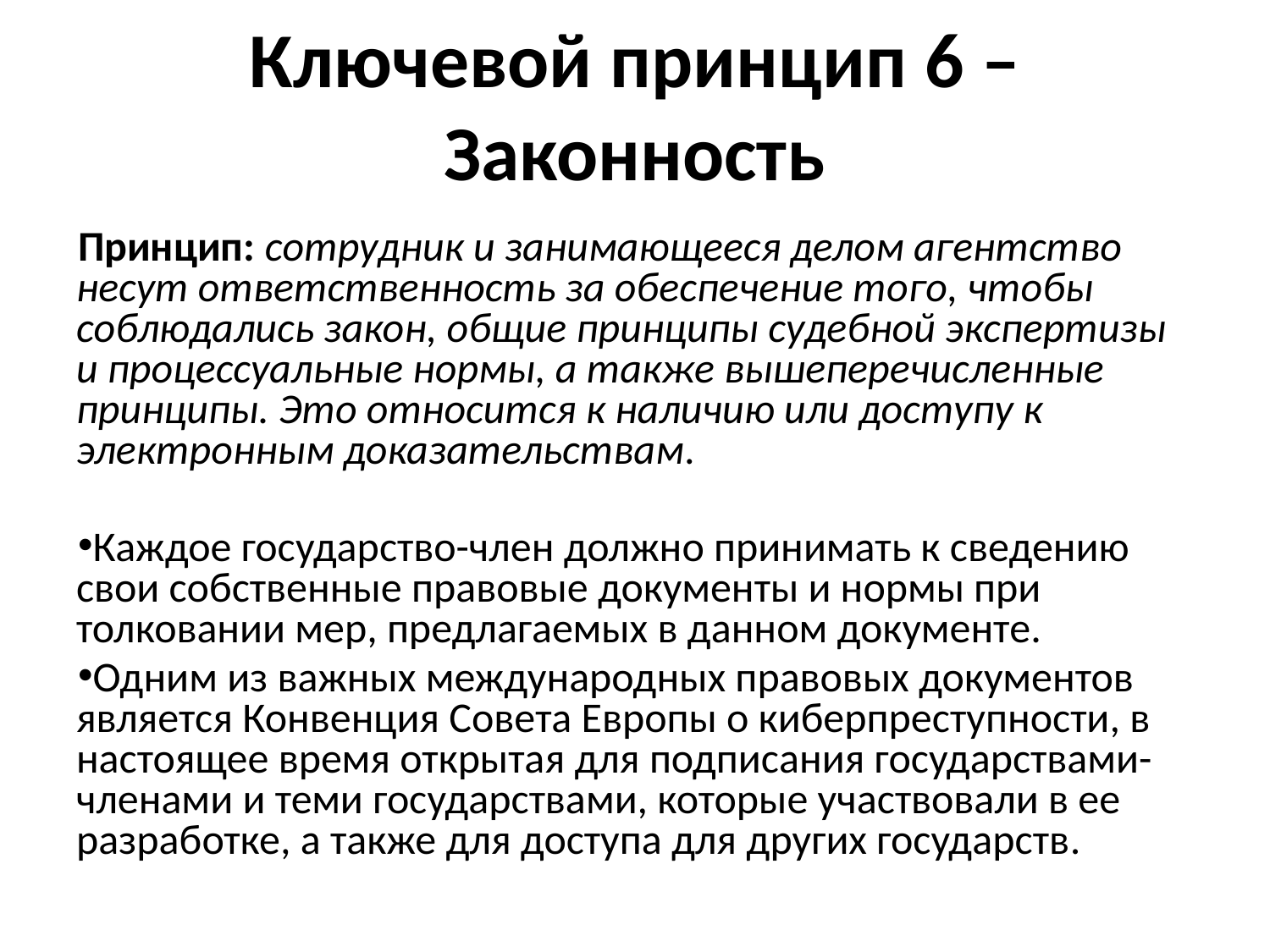

# Ключевой принцип 6 – Законность
Принцип: сотрудник и занимающееся делом агентство несут ответственность за обеспечение того, чтобы соблюдались закон, общие принципы судебной экспертизы и процессуальные нормы, а также вышеперечисленные принципы. Это относится к наличию или доступу к электронным доказательствам.

Каждое государство-член должно принимать к сведению свои собственные правовые документы и нормы при толковании мер, предлагаемых в данном документе.
Одним из важных международных правовых документов является Конвенция Совета Европы о киберпреступности, в настоящее время открытая для подписания государствами-членами и теми государствами, которые участвовали в ее разработке, а также для доступа для других государств.